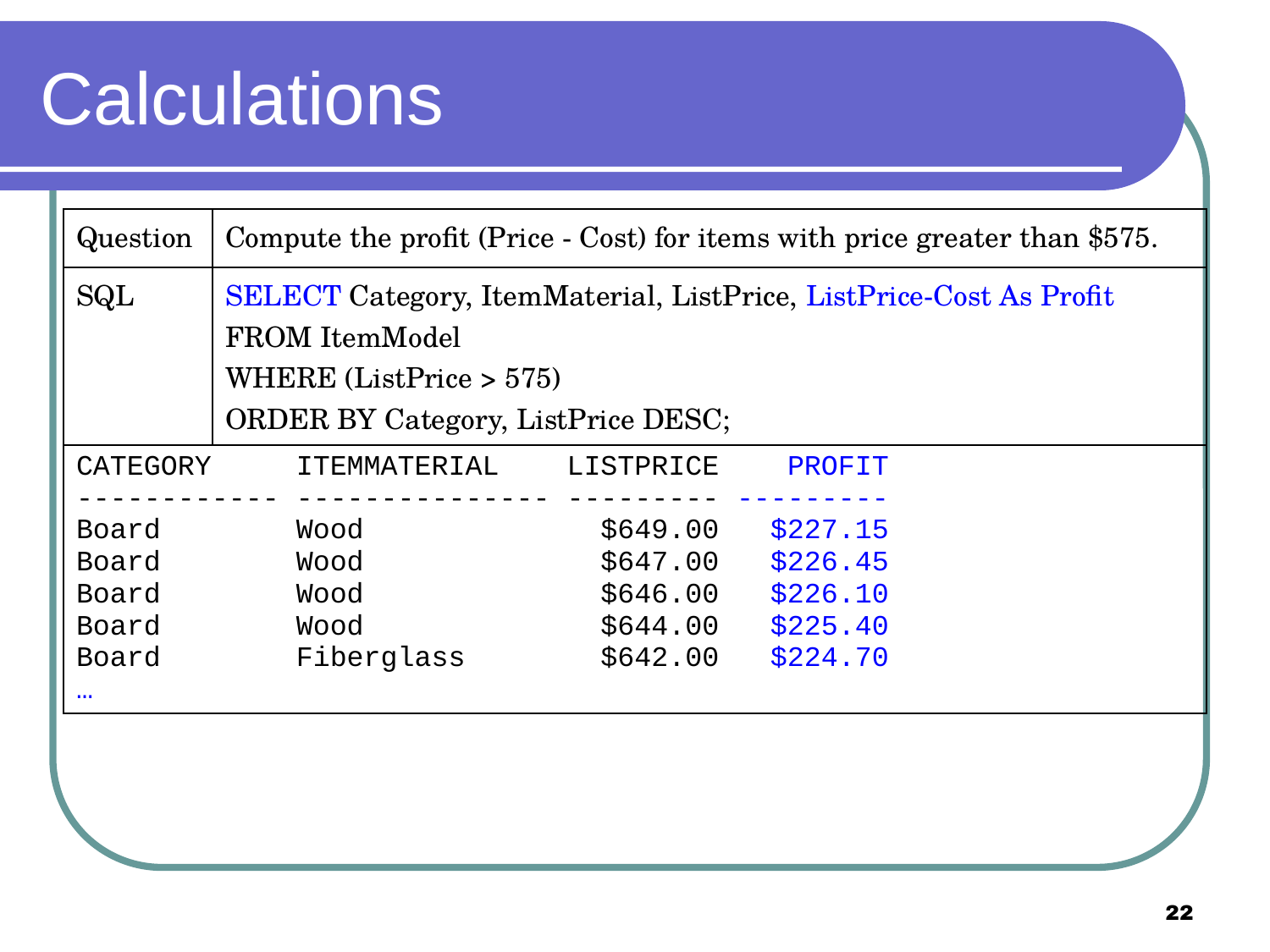

# Calculations
| Question | Compute the profit (Price - Cost) for items with price greater than $575. |
| --- | --- |
| SQL | SELECT Category, ItemMaterial, ListPrice, ListPrice-Cost As Profit FROM ItemModel WHERE (ListPrice > 575) ORDER BY Category, ListPrice DESC; |
| CATEGORY ITEMMATERIAL LISTPRICE PROFIT ------------ --------------- --------- --------- Board Wood $649.00 $227.15 Board Wood $647.00 $226.45 Board Wood $646.00 $226.10 Board Wood $644.00 $225.40 Board Fiberglass $642.00 $224.70 … |  |
22